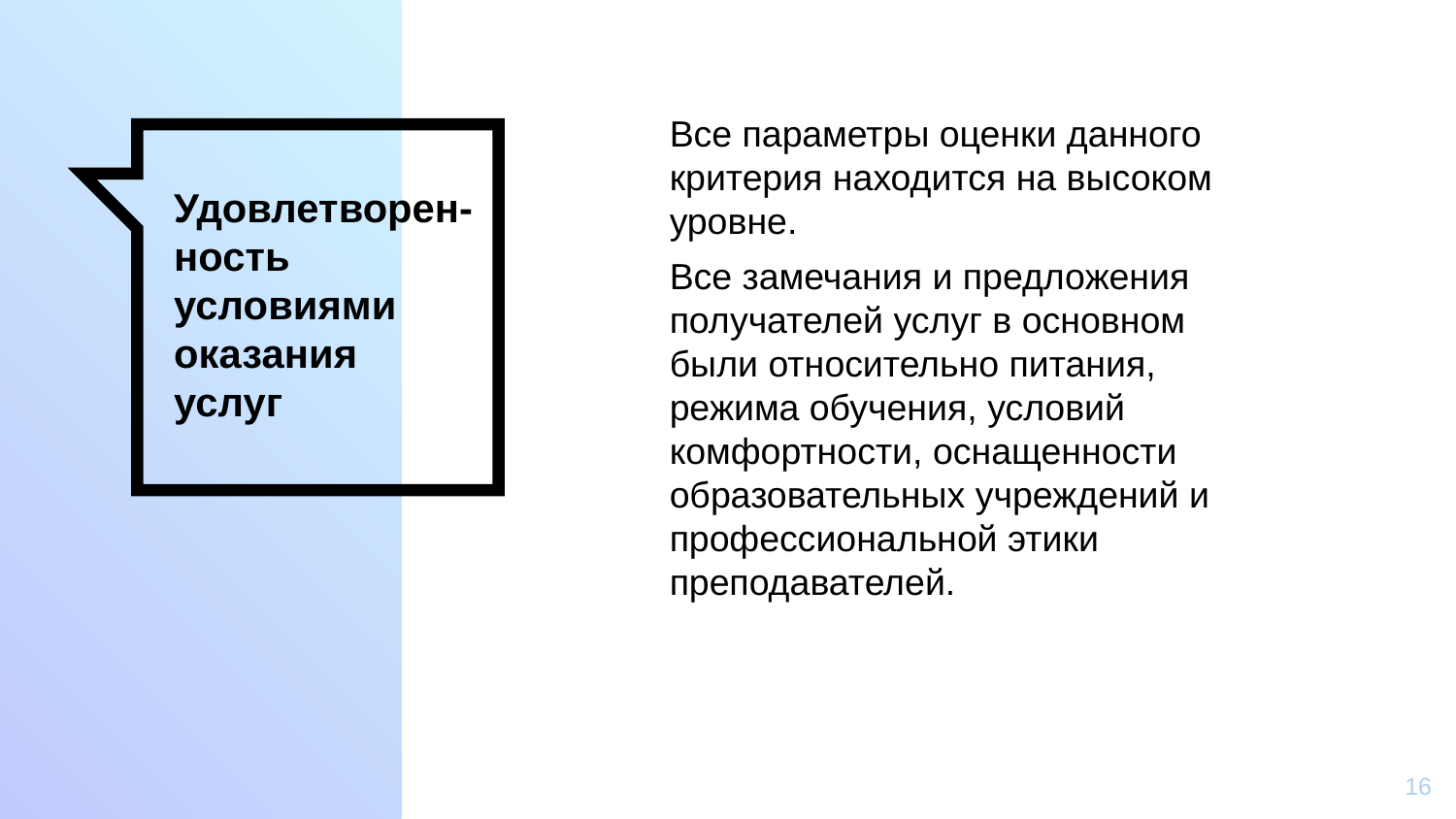

Все параметры оценки данного критерия находится на высоком уровне.
Все замечания и предложения получателей услуг в основном были относительно питания, режима обучения, условий комфортности, оснащенности образовательных учреждений и профессиональной этики преподавателей.
# Удовлетворен-ность условиями оказания услуг
16